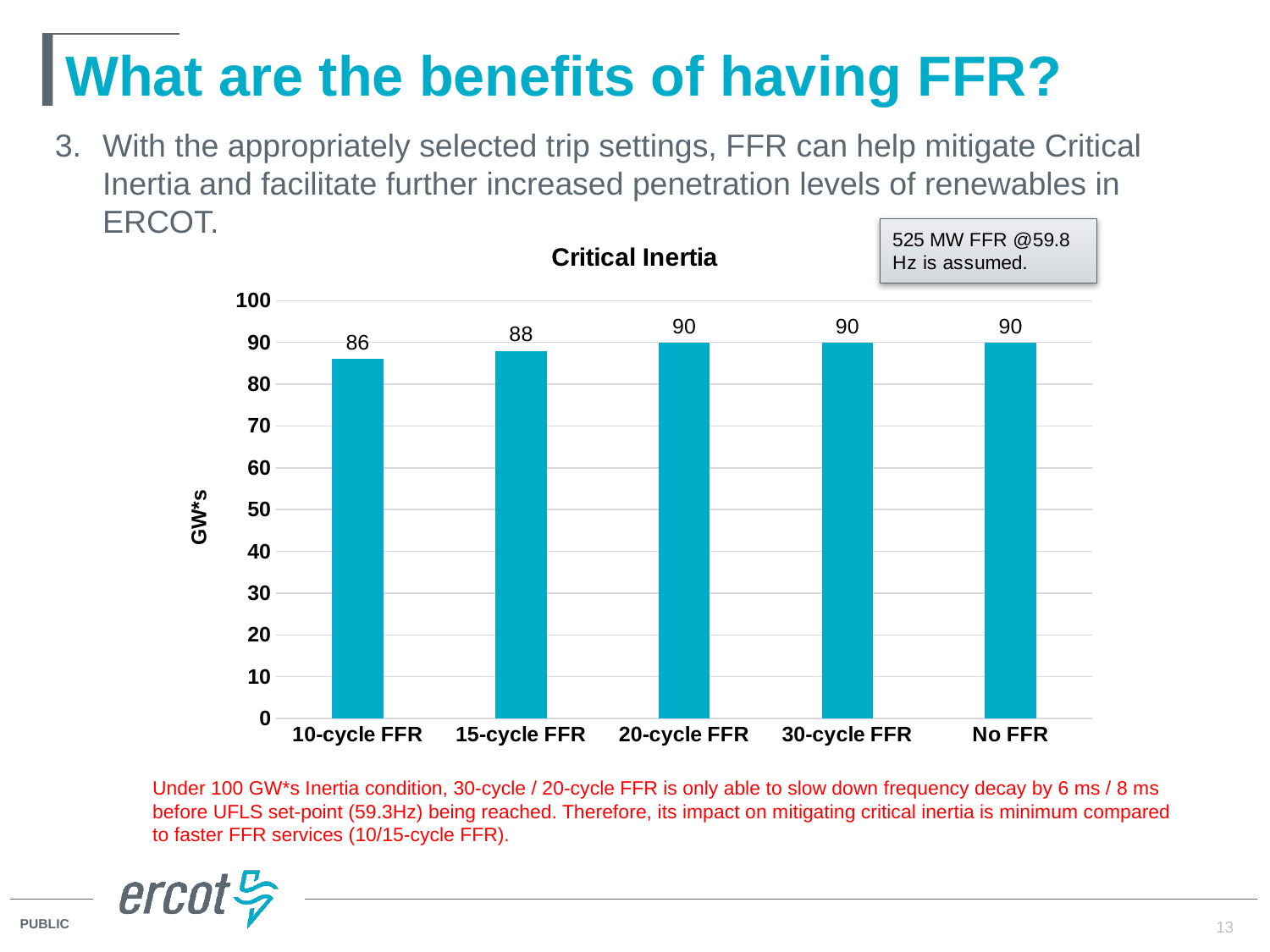

# What are the benefits of having FFR?
With the appropriately selected trip settings, FFR can help mitigate Critical Inertia and facilitate further increased penetration levels of renewables in ERCOT.

### Chart: Critical Inertia

| Category |  |
|---|---|
| 10-cycle FFR | 86.0 |
| 15-cycle FFR | 88.0 |
| 20-cycle FFR | 90.0 |
| 30-cycle FFR | 90.0 |
| No FFR | 90.0 |
Under 100 GW*s Inertia condition, 30-cycle / 20-cycle FFR is only able to slow down frequency decay by 6 ms / 8 ms before UFLS set-point (59.3Hz) being reached. Therefore, its impact on mitigating critical inertia is minimum compared to faster FFR services (10/15-cycle FFR).
13